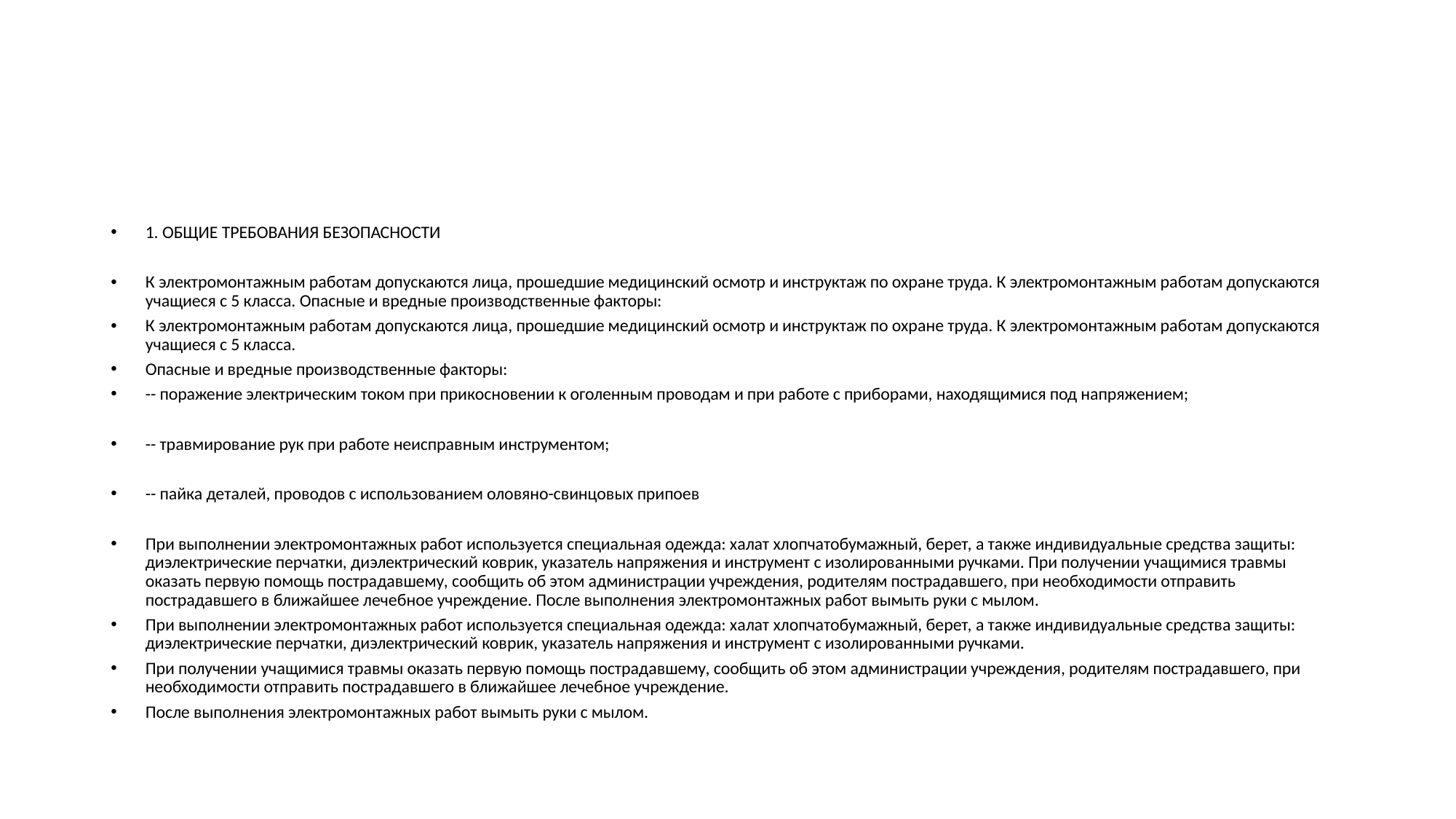

#
1. ОБЩИЕ ТРЕБОВАНИЯ БЕЗОПАСНОСТИ

К электромонтажным работам допускаются лица, прошедшие медицинский осмотр и инструктаж по охране труда. К электромонтажным работам допускаются учащиеся с 5 класса. Опасные и вредные производственные факторы:
К электромонтажным работам допускаются лица, прошедшие медицинский осмотр и инструктаж по охране труда. К электромонтажным работам допускаются учащиеся с 5 класса.
Опасные и вредные производственные факторы:
-- поражение электрическим током при прикосновении к оголенным проводам и при работе с приборами, находящимися под напряжением;

-- травмирование рук при работе неисправным инструментом;

-- пайка деталей, проводов с использованием оловяно-свинцовых припоев

При выполнении электромонтажных работ используется специальная одежда: халат хлопчатобумажный, берет, а также индивидуальные средства защиты: диэлектрические перчатки, диэлектрический коврик, указатель напряжения и инструмент с изолированными ручками. При получении учащимися травмы оказать первую помощь пострадавшему, сообщить об этом администрации учреждения, родителям пострадавшего, при необходимости отправить пострадавшего в ближайшее лечебное учреждение. После выполнения электромонтажных работ вымыть руки с мылом.
При выполнении электромонтажных работ используется специальная одежда: халат хлопчатобумажный, берет, а также индивидуальные средства защиты: диэлектрические перчатки, диэлектрический коврик, указатель напряжения и инструмент с изолированными ручками.
При получении учащимися травмы оказать первую помощь пострадавшему, сообщить об этом администрации учреждения, родителям пострадавшего, при необходимости отправить пострадавшего в ближайшее лечебное учреждение.
После выполнения электромонтажных работ вымыть руки с мылом.